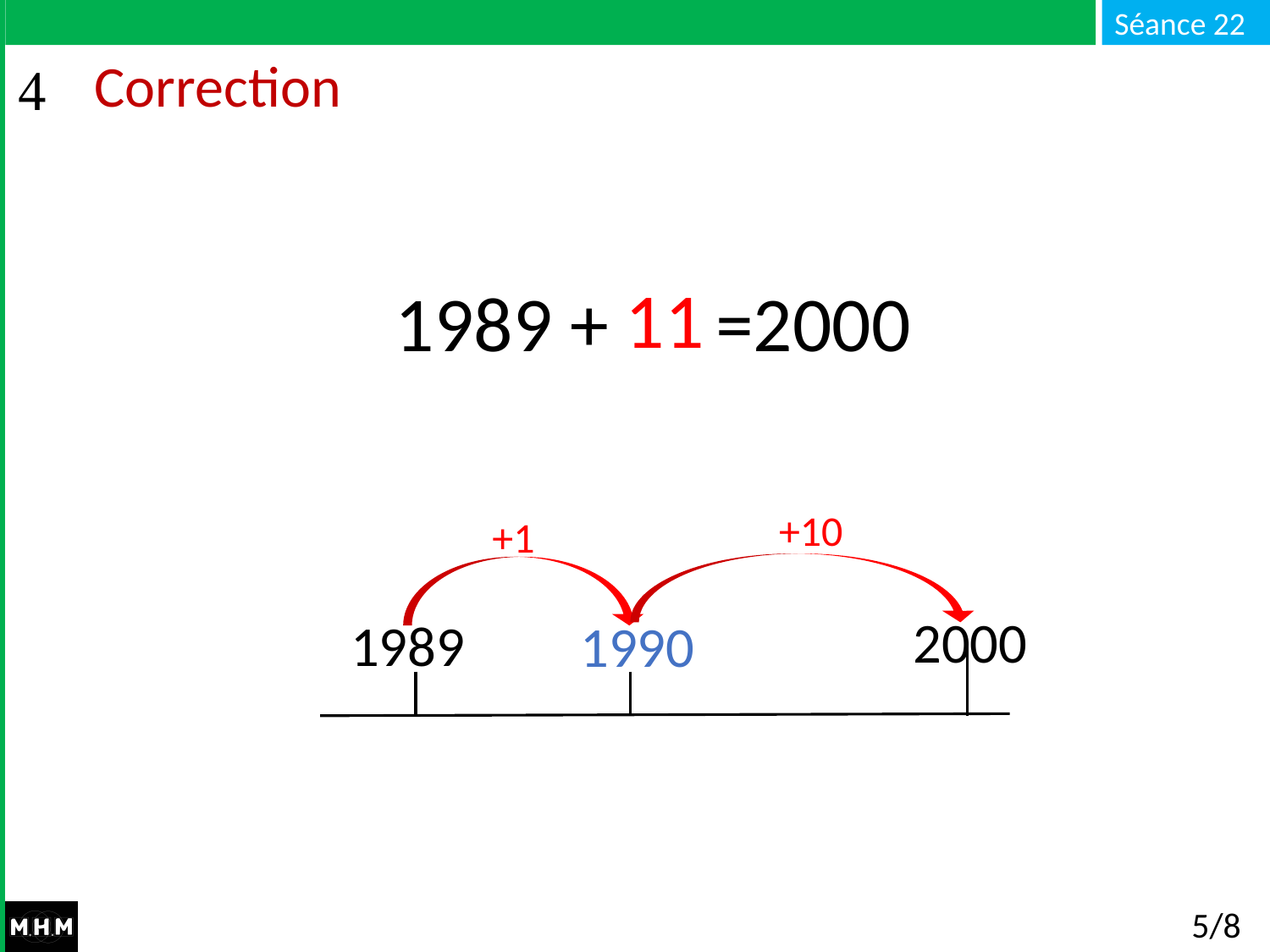

# Correction
11
 1989 + …  =2000
+10
+1

2000
1989
1990
5/8